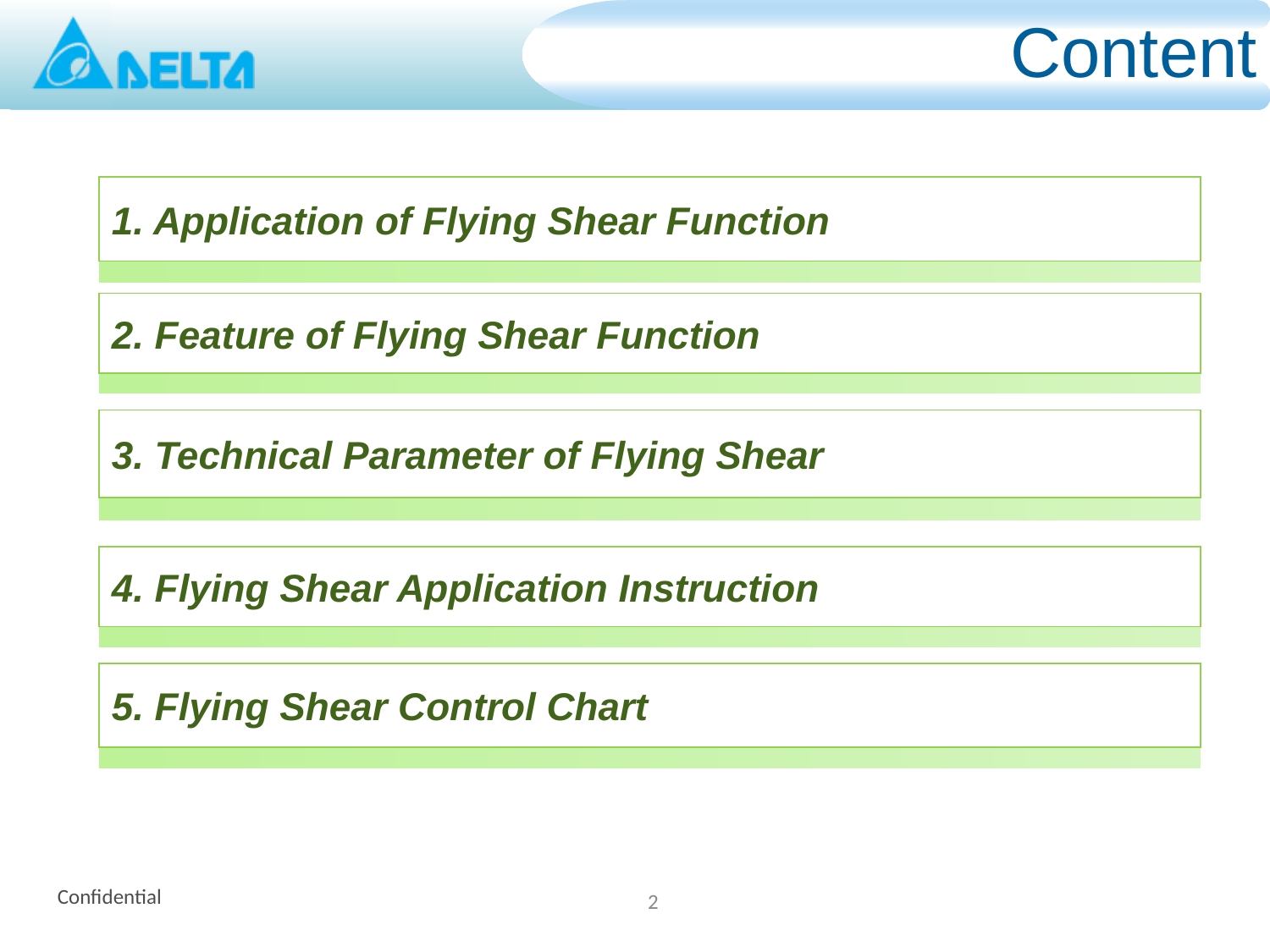

# Content
1. Application of Flying Shear Function

2. Feature of Flying Shear Function

3. Technical Parameter of Flying Shear

4. Flying Shear Application Instruction

5. Flying Shear Control Chart

2